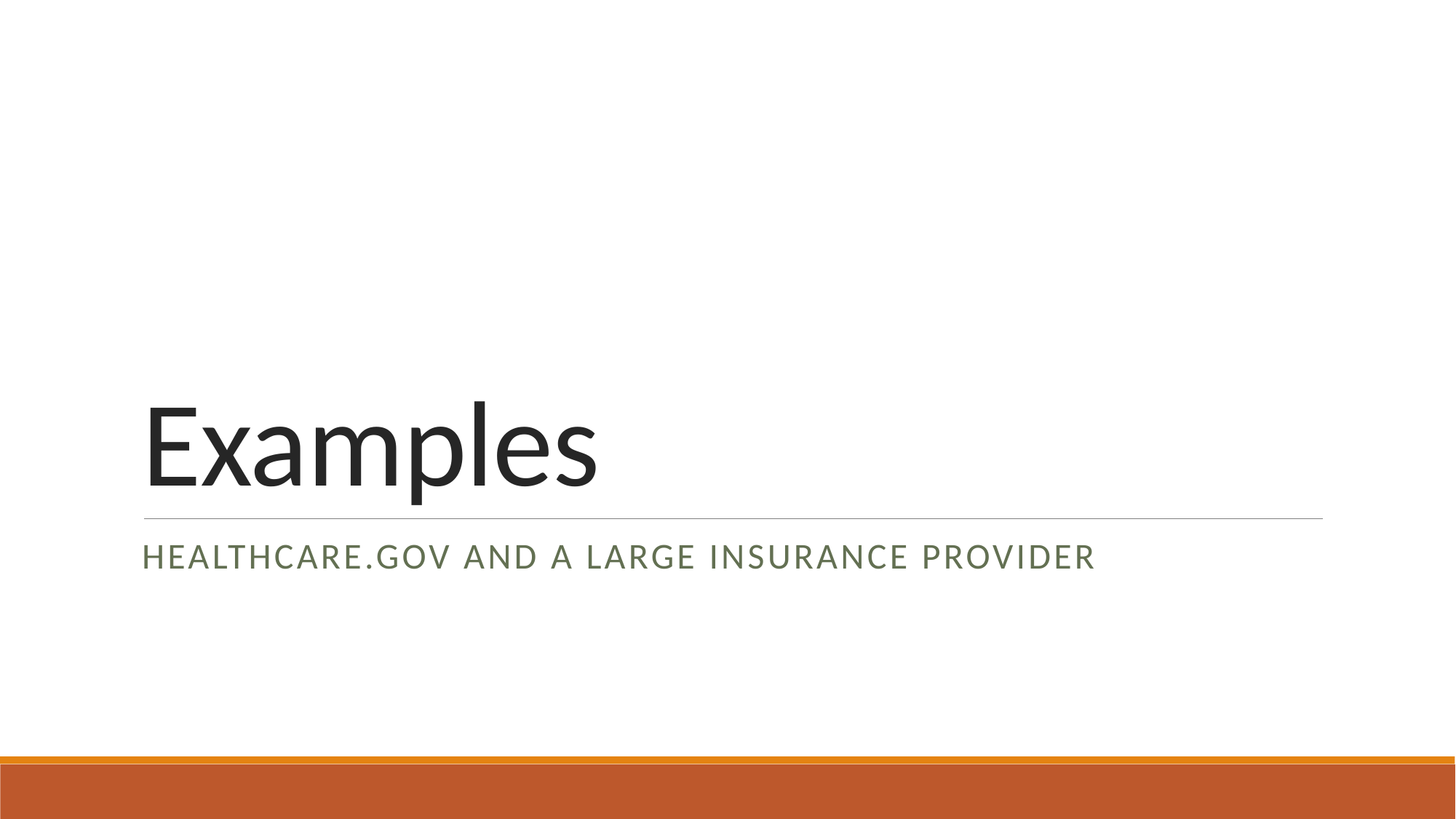

# Examples
HealthCare.gov and a Large Insurance Provider